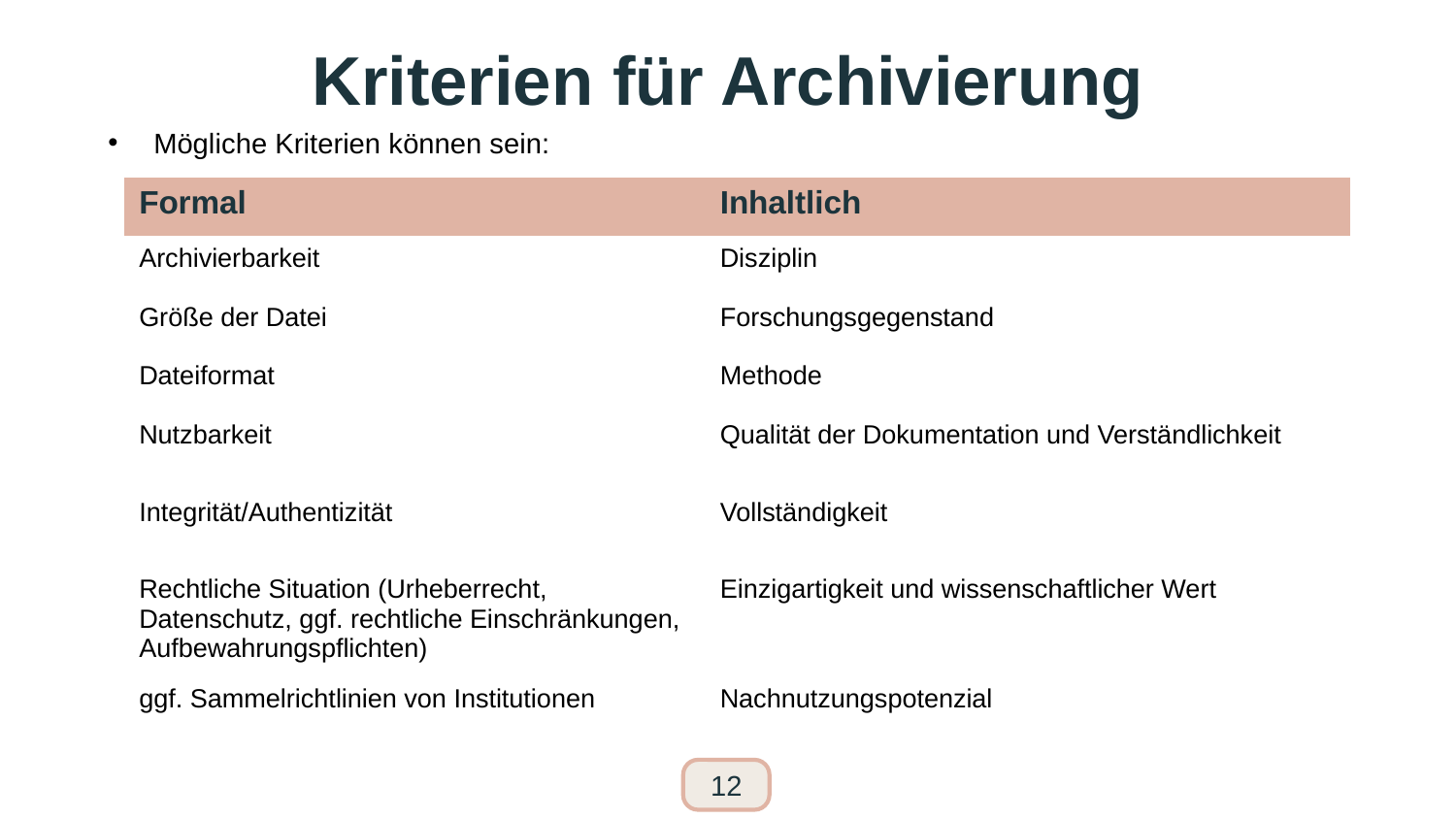

# Kriterien für Archivierung
Mögliche Kriterien können sein:
| Formal | Inhaltlich |
| --- | --- |
| Archivierbarkeit | Disziplin |
| Größe der Datei | Forschungsgegenstand |
| Dateiformat | Methode |
| Nutzbarkeit | Qualität der Dokumentation und Verständlichkeit |
| Integrität/Authentizität | Vollständigkeit |
| Rechtliche Situation (Urheberrecht, Datenschutz, ggf. rechtliche Einschränkungen, Aufbewahrungspflichten) | Einzigartigkeit und wissenschaftlicher Wert |
| ggf. Sammelrichtlinien von Institutionen | Nachnutzungspotenzial |